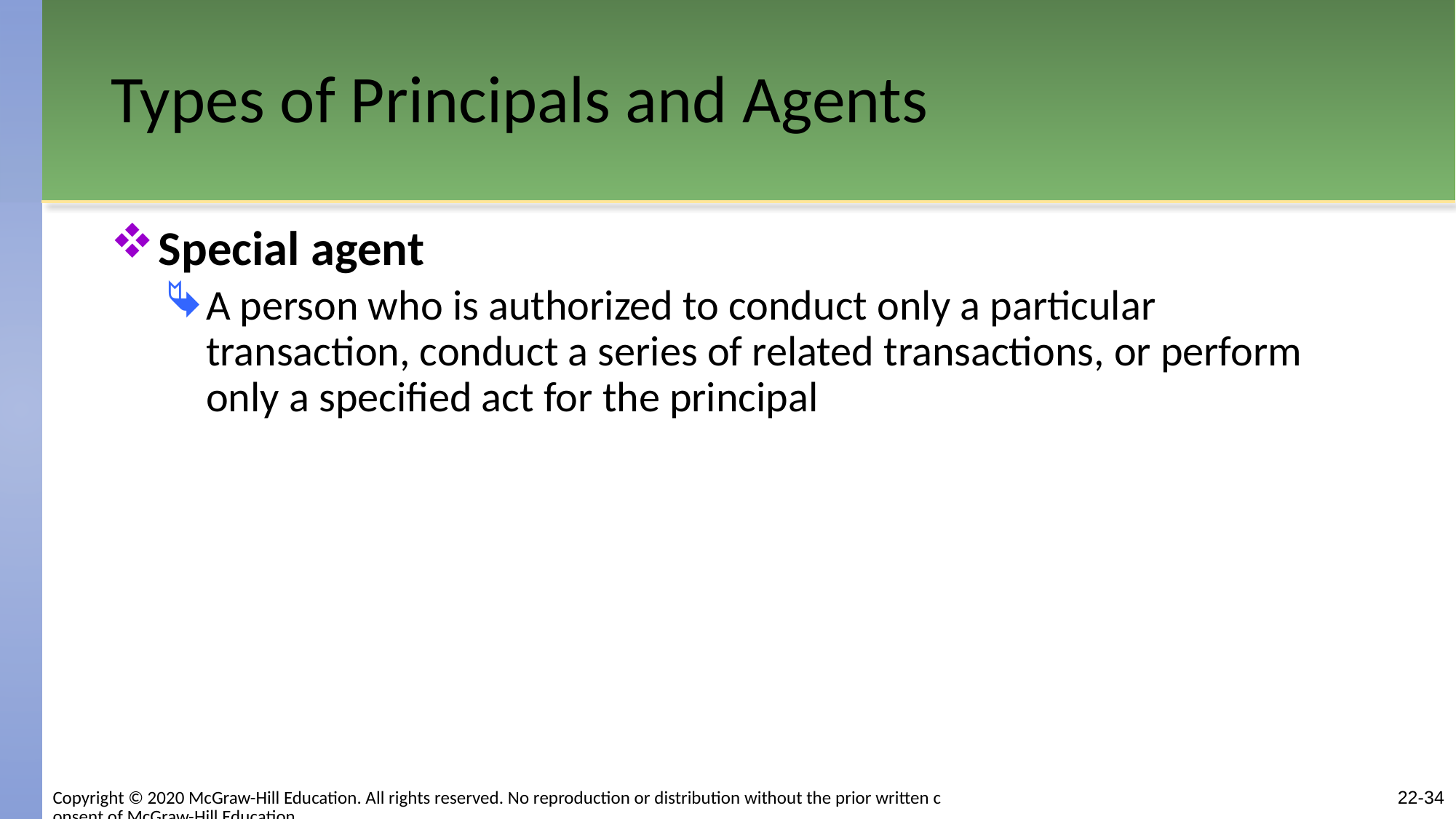

# Types of Principals and Agents
Special agent
A person who is authorized to conduct only a particular transaction, conduct a series of related transactions, or perform only a specified act for the principal
22-34
Copyright © 2020 McGraw-Hill Education. All rights reserved. No reproduction or distribution without the prior written consent of McGraw-Hill Education.